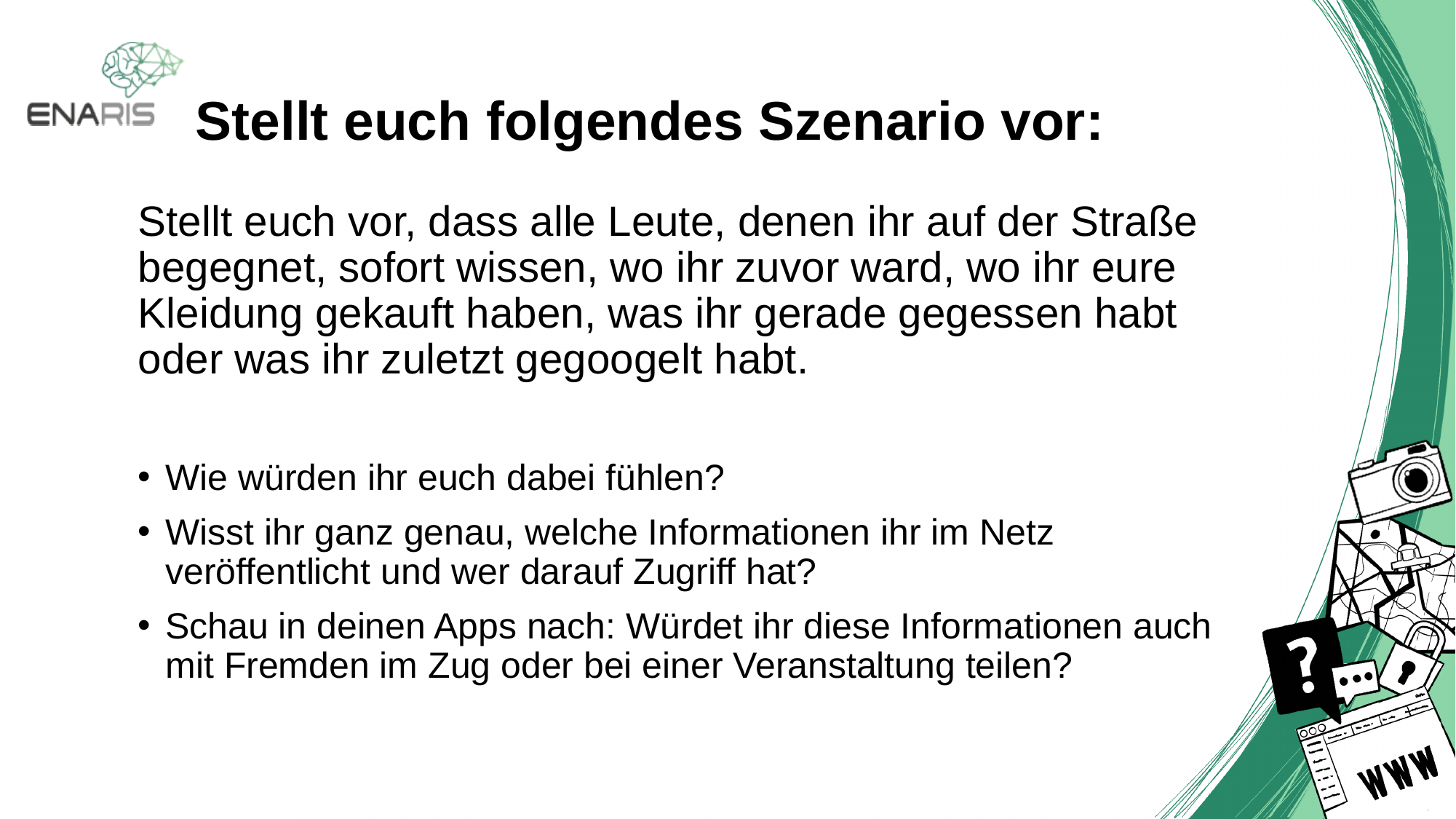

# Stellt euch folgendes Szenario vor:
Stellt euch vor, dass alle Leute, denen ihr auf der Straße begegnet, sofort wissen, wo ihr zuvor ward, wo ihr eure Kleidung gekauft haben, was ihr gerade gegessen habt oder was ihr zuletzt gegoogelt habt.

Wie würden ihr euch dabei fühlen?
Wisst ihr ganz genau, welche Informationen ihr im Netz veröffentlicht und wer darauf Zugriff hat?
Schau in deinen Apps nach: Würdet ihr diese Informationen auch mit Fremden im Zug oder bei einer Veranstaltung teilen?